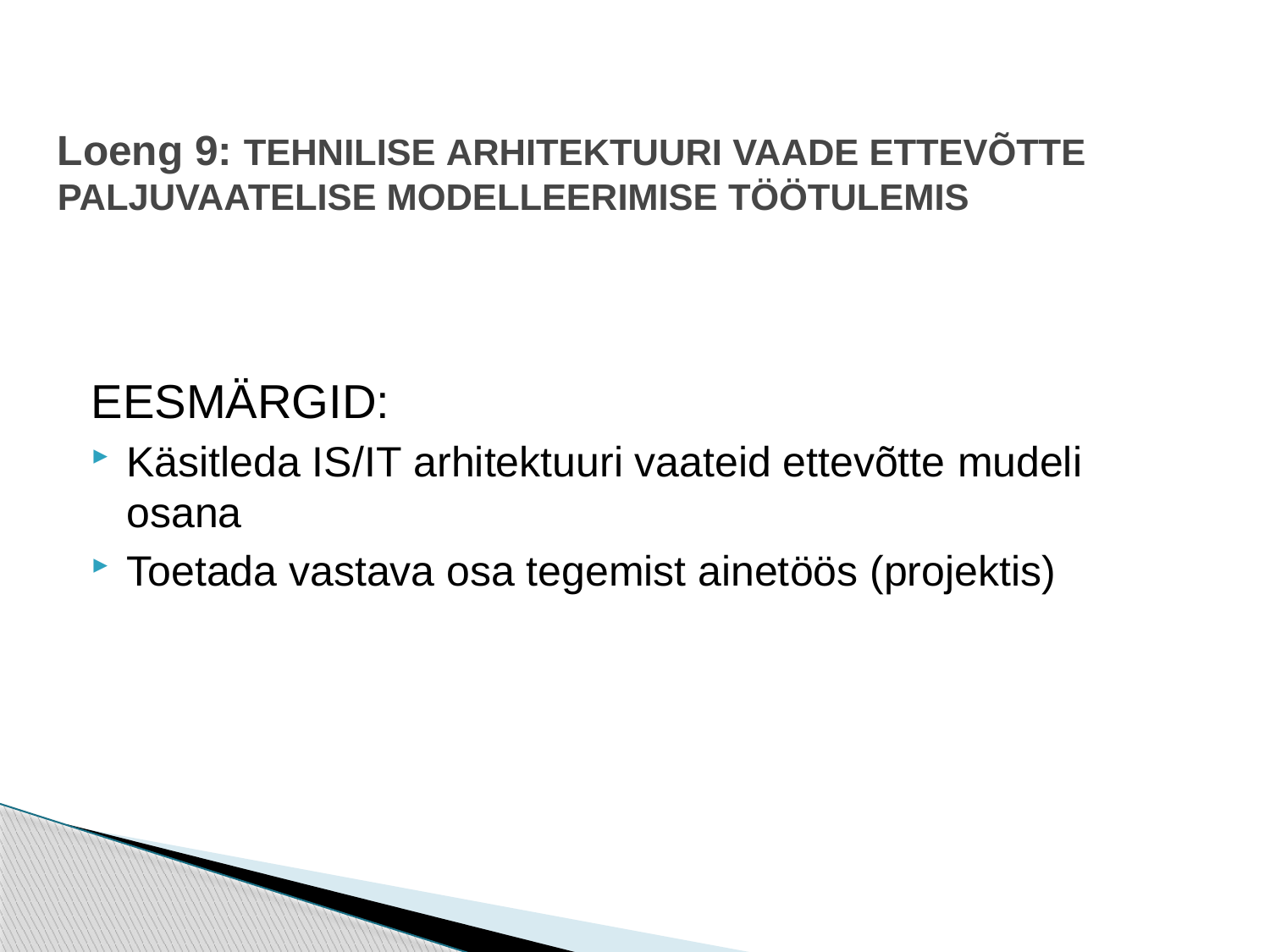

# Loeng 9: TEHNILISE ARHITEKTUURI VAADE ETTEVÕTTE PALJUVAATELISE MODELLEERIMISE TÖÖTULEMIS

EESMÄRGID:
Käsitleda IS/IT arhitektuuri vaateid ettevõtte mudeli osana
Toetada vastava osa tegemist ainetöös (projektis)